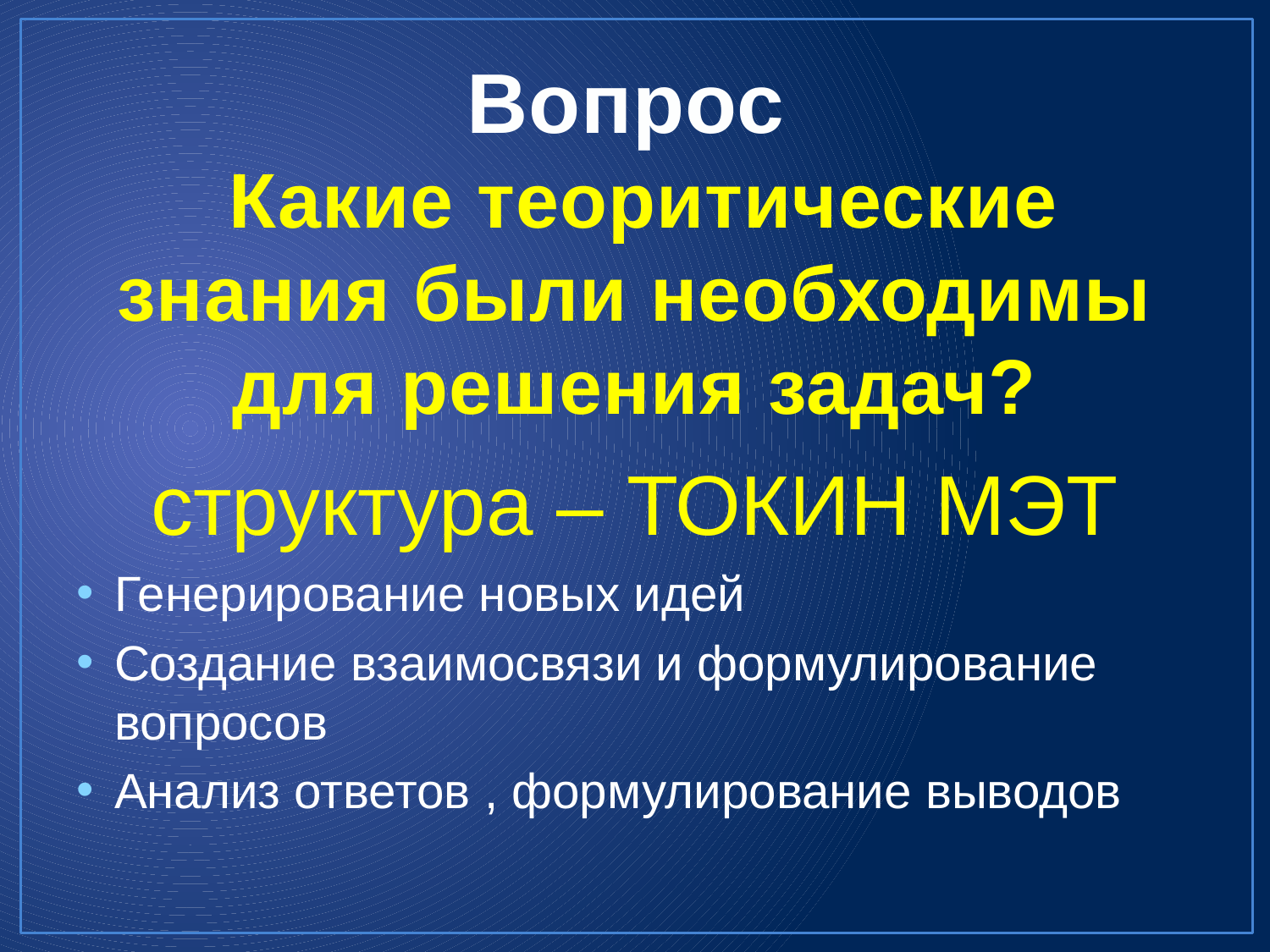

# Вопрос Какие теоритические знания были необходимы для решения задач?

структура – ТОКИН МЭТ
Генерирование новых идей
Создание взаимосвязи и формулирование вопросов
Анализ ответов , формулирование выводов